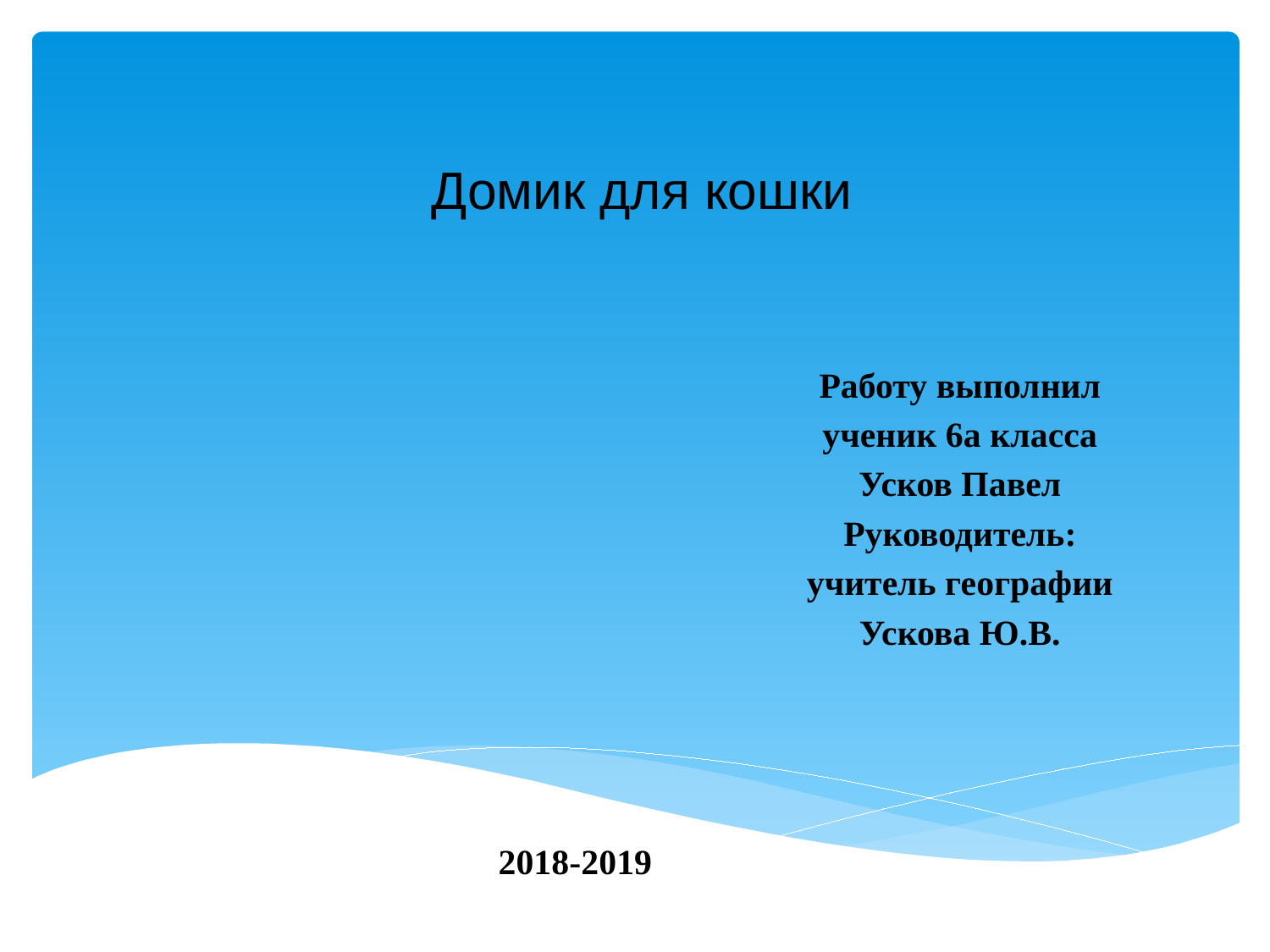

# Домик для кошки
Работу выполнил
ученик 6а класса
Усков Павел
Руководитель:
учитель географии
Ускова Ю.В.
2018-2019